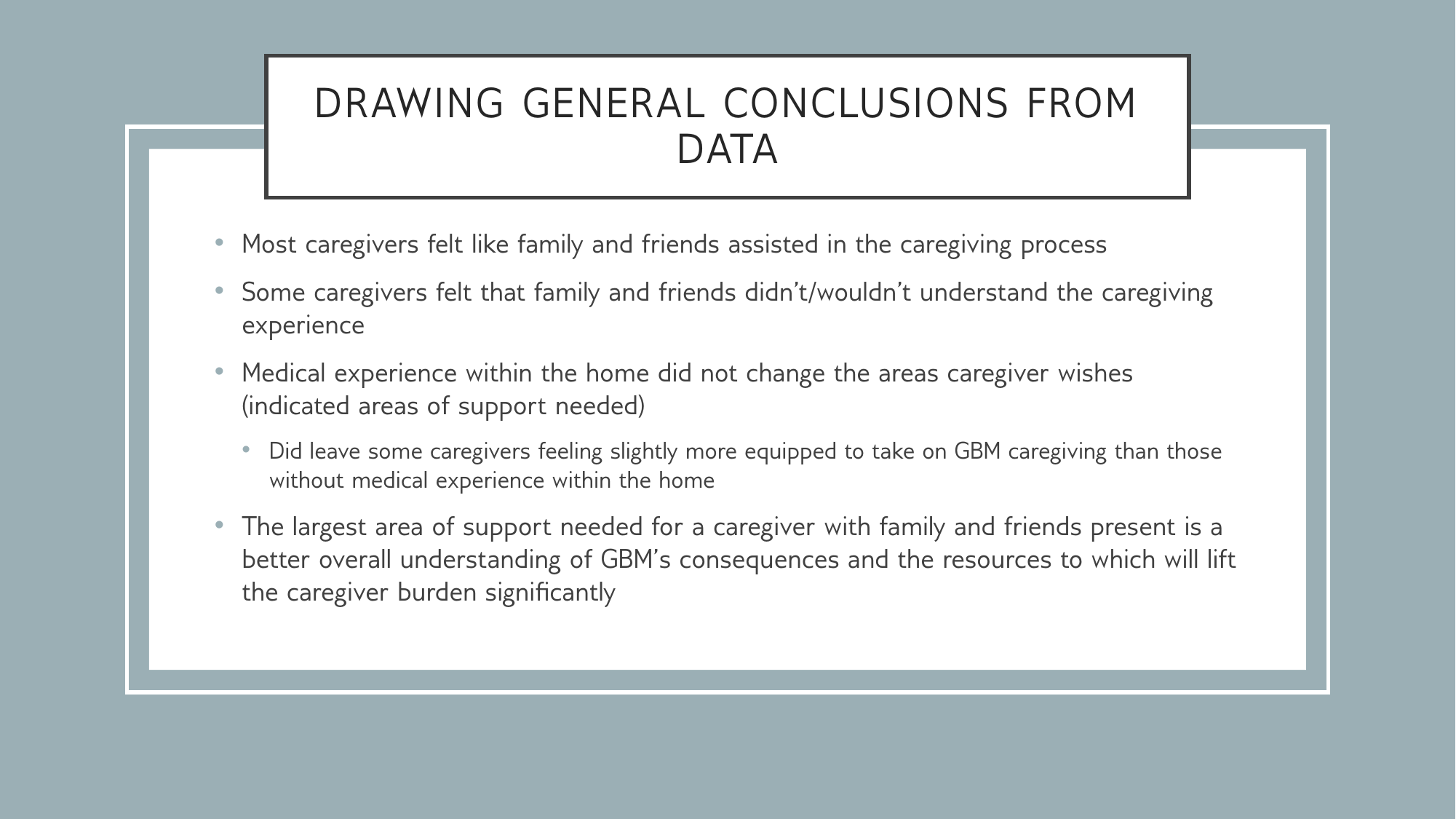

# Drawing General Conclusions from data

Most caregivers felt like family and friends assisted in the caregiving process
Some caregivers felt that family and friends didn’t/wouldn’t understand the caregiving experience
Medical experience within the home did not change the areas caregiver wishes (indicated areas of support needed)
Did leave some caregivers feeling slightly more equipped to take on GBM caregiving than those without medical experience within the home
The largest area of support needed for a caregiver with family and friends present is a better overall understanding of GBM’s consequences and the resources to which will lift the caregiver burden significantly